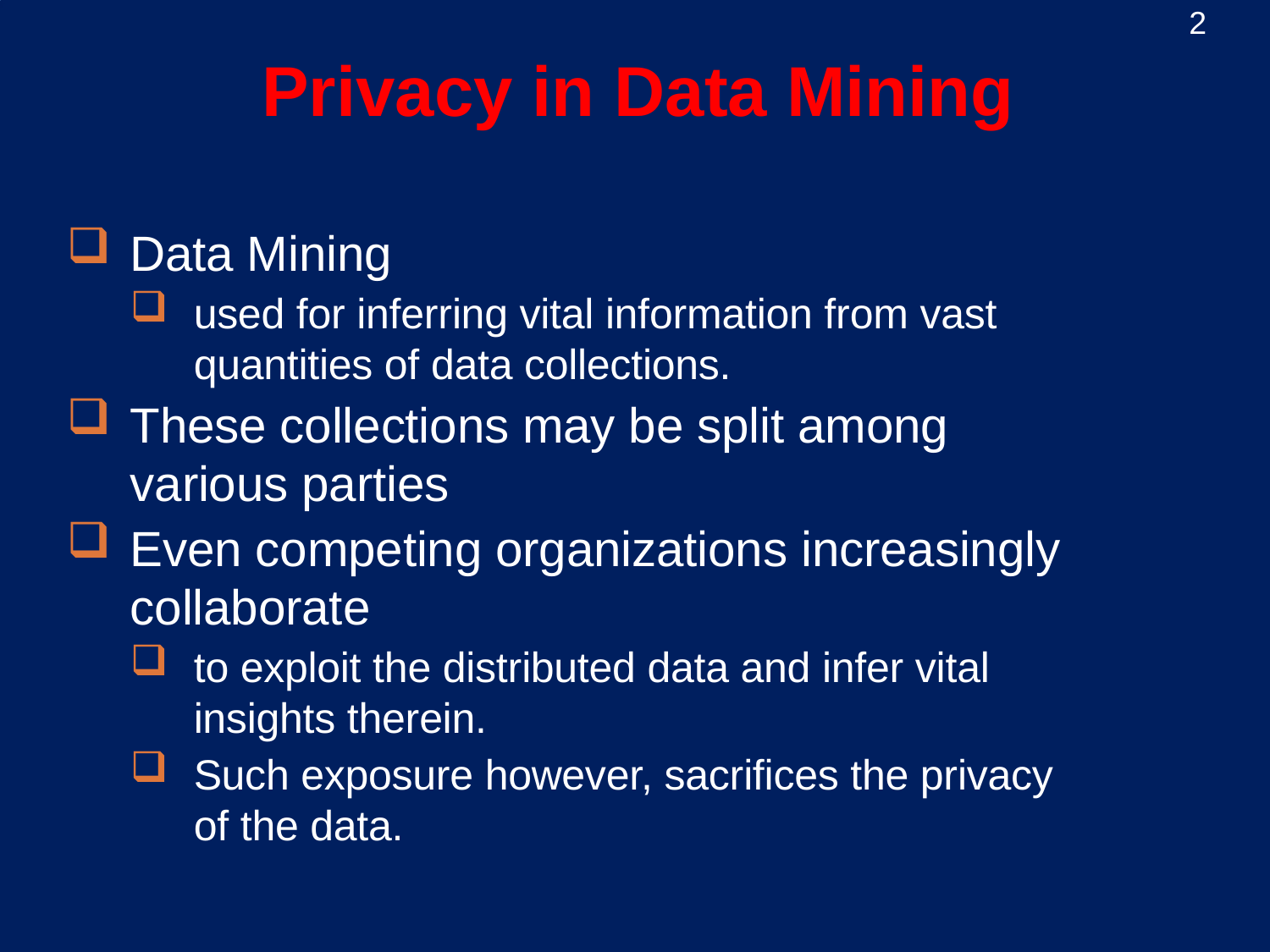

2
# Privacy in Data Mining
Data Mining
used for inferring vital information from vast quantities of data collections.
These collections may be split among various parties
Even competing organizations increasingly collaborate
to exploit the distributed data and infer vital insights therein.
Such exposure however, sacrifices the privacy of the data.